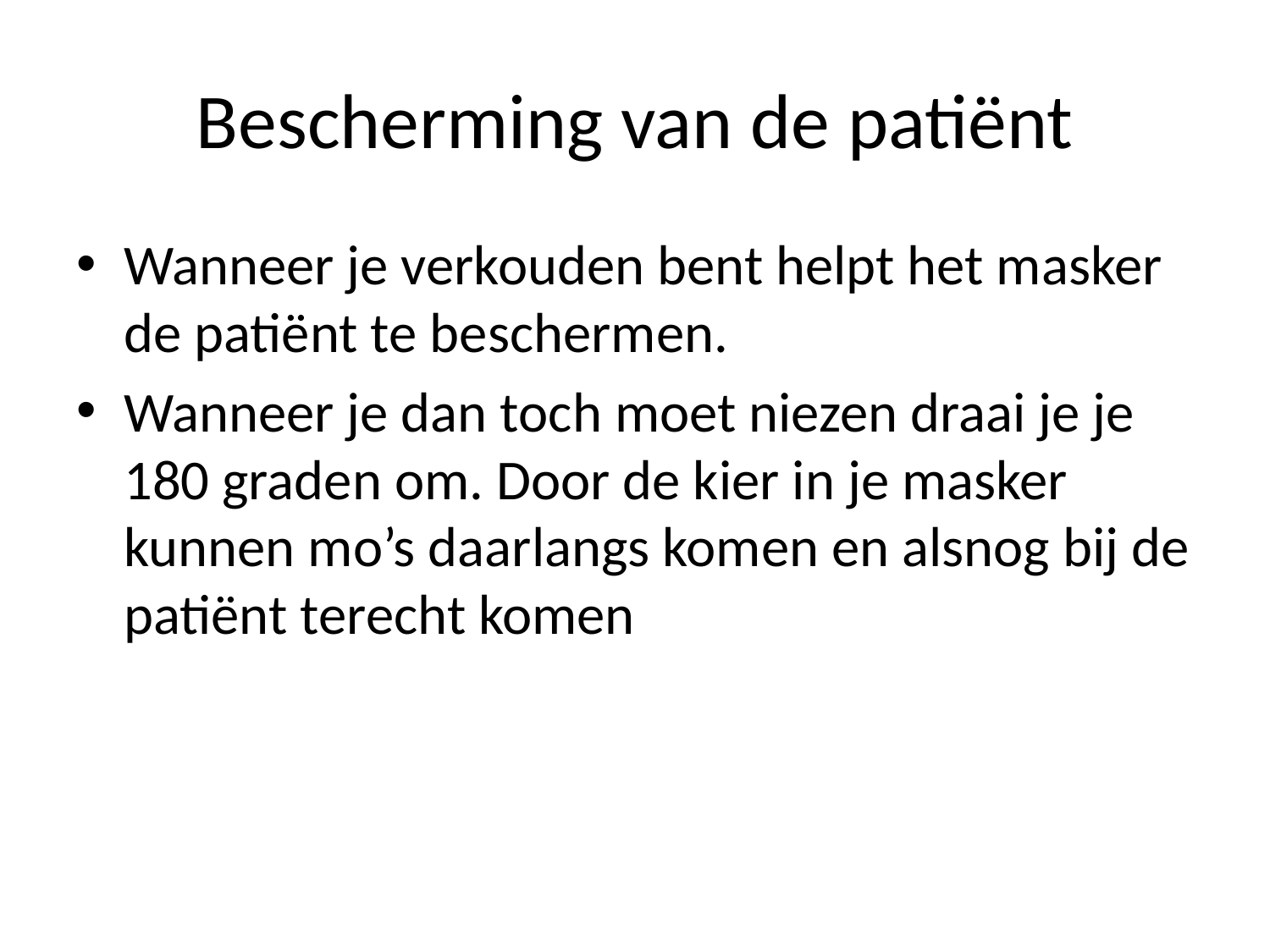

# Bescherming van de patiënt
Wanneer je verkouden bent helpt het masker de patiënt te beschermen.
Wanneer je dan toch moet niezen draai je je 180 graden om. Door de kier in je masker kunnen mo’s daarlangs komen en alsnog bij de patiënt terecht komen